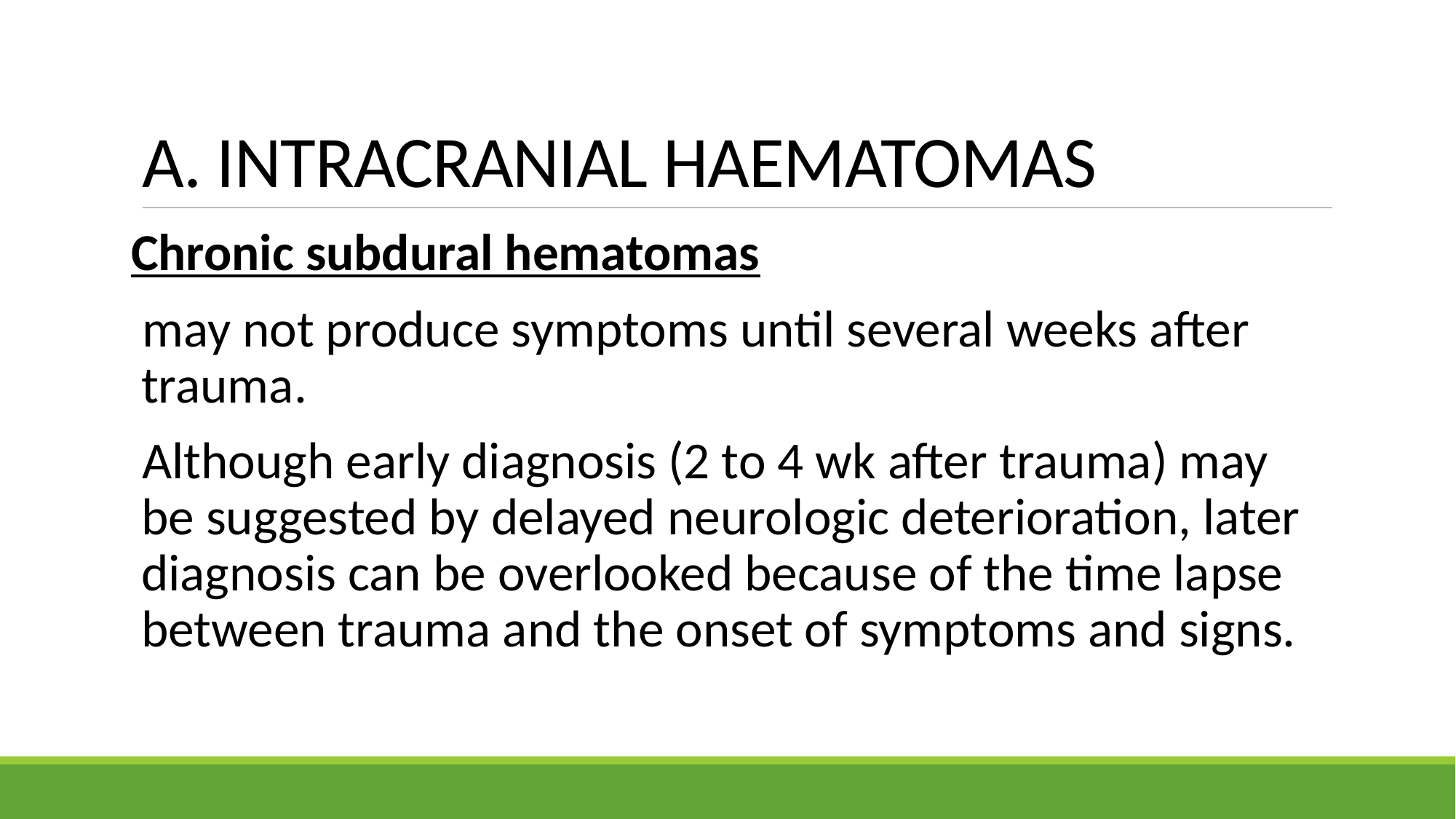

# A. INTRACRANIAL HAEMATOMAS
Chronic subdural hematomas
may not produce symptoms until several weeks after trauma.
Although early diagnosis (2 to 4 wk after trauma) may be suggested by delayed neurologic deterioration, later diagnosis can be overlooked because of the time lapse between trauma and the onset of symptoms and signs.